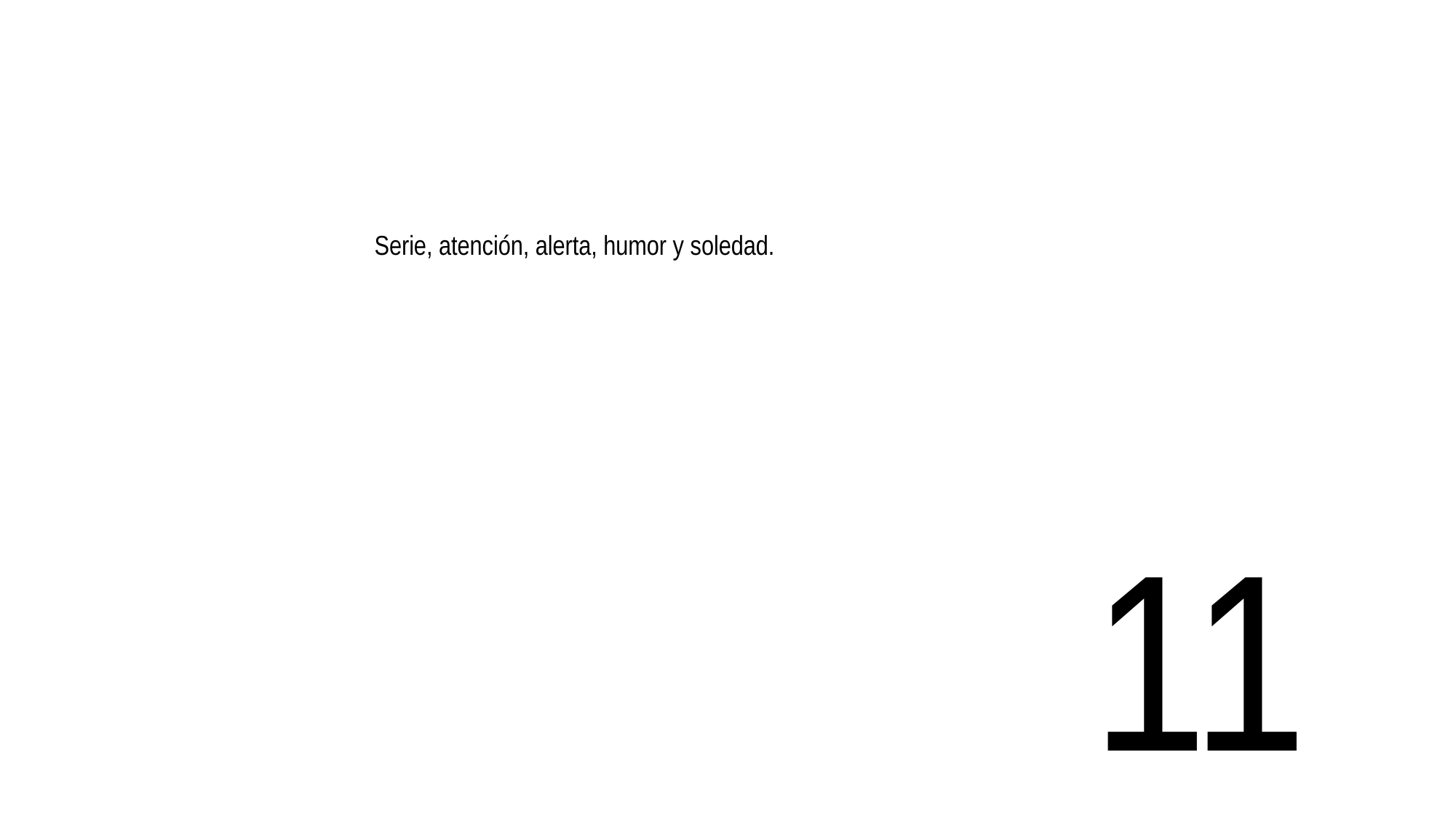

Serie, atención, alerta, humor y soledad.
11